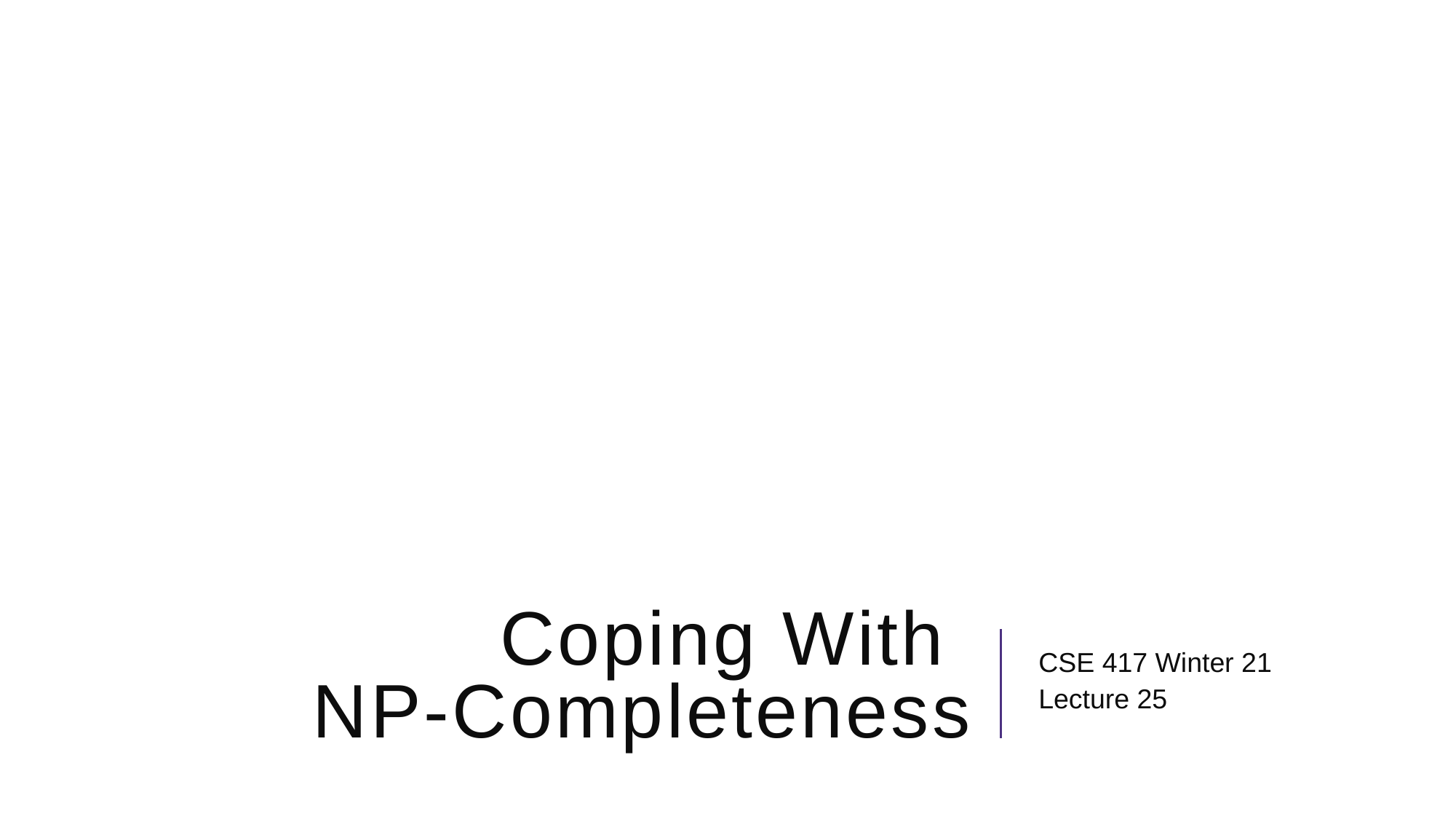

# Coping With NP-Completeness
CSE 417 Winter 21
Lecture 25